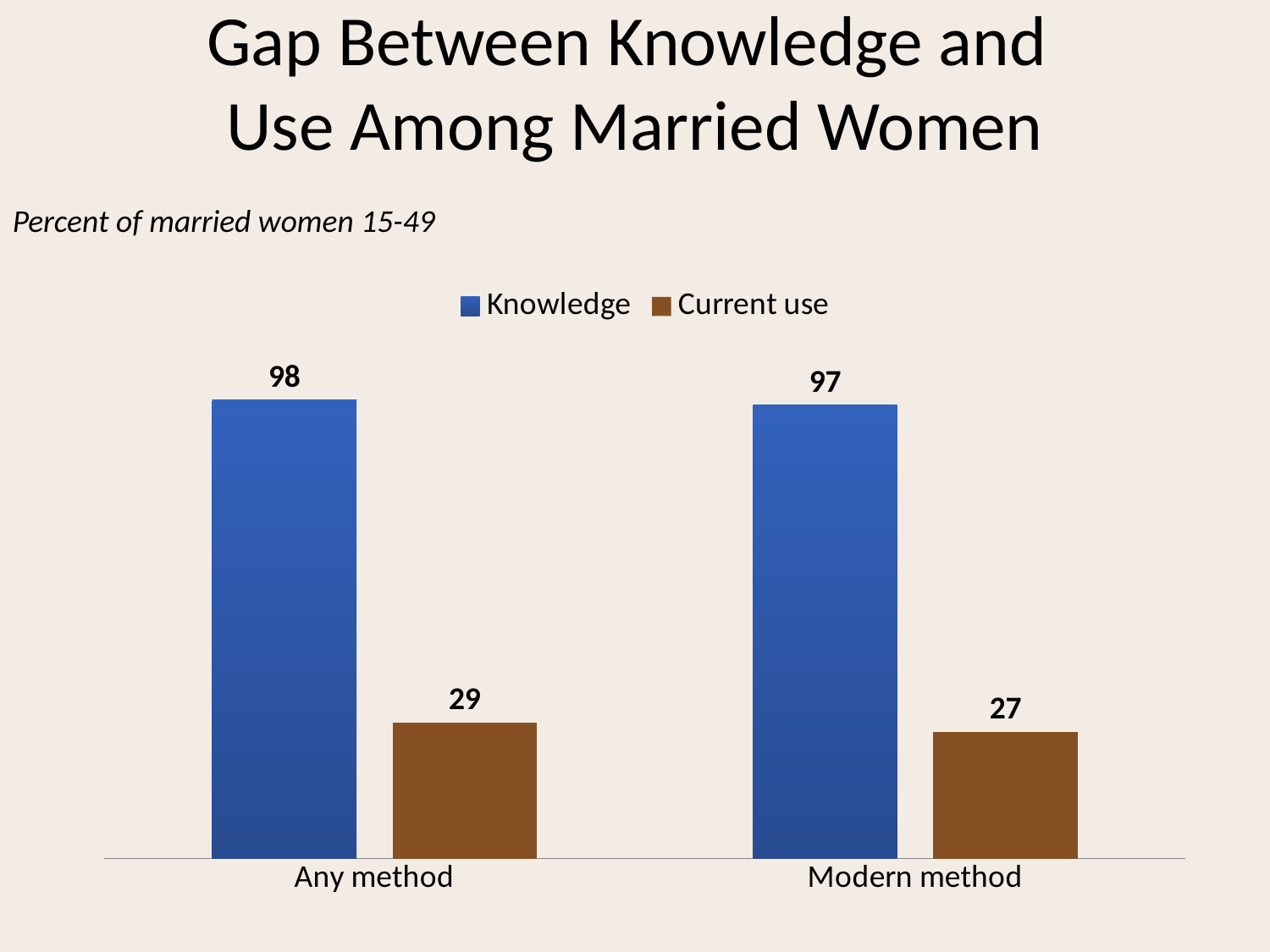

# Gap Between Knowledge and Use Among Married Women
Percent of married women 15-49

### Chart

| Category | Knowledge | Current use |
|---|---|---|
| Any method | 98.0 | 29.0 |
| Modern method | 97.0 | 27.0 |